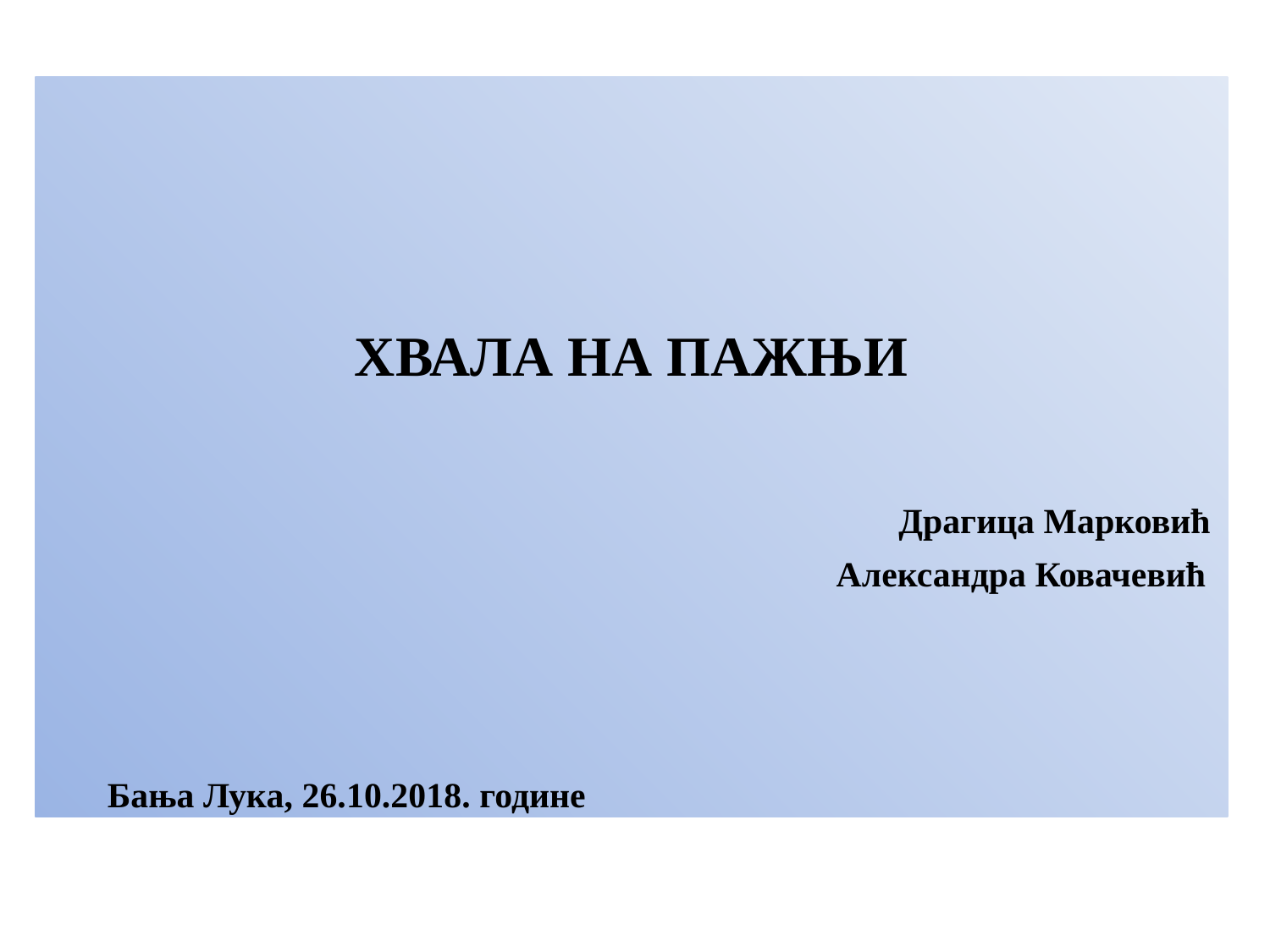

ХВАЛА НА ПАЖЊИ

                                                            Драгица Марковић
						   Александра Ковачевић
Бања Лука, 26.10.2018. године